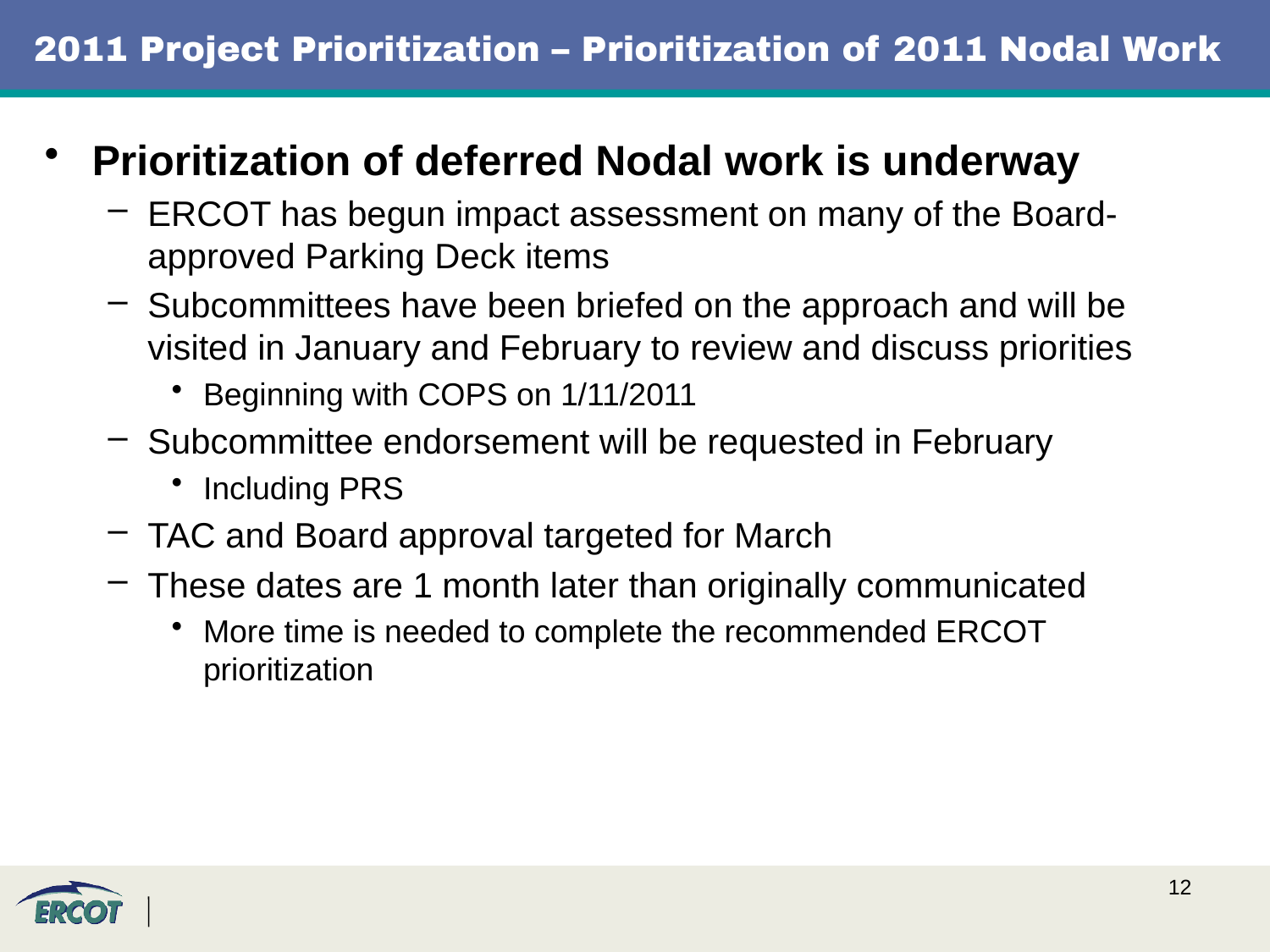

# 2011 Project Prioritization – Prioritization of 2011 Nodal Work
Prioritization of deferred Nodal work is underway
ERCOT has begun impact assessment on many of the Board-approved Parking Deck items
Subcommittees have been briefed on the approach and will be visited in January and February to review and discuss priorities
Beginning with COPS on 1/11/2011
Subcommittee endorsement will be requested in February
Including PRS
TAC and Board approval targeted for March
These dates are 1 month later than originally communicated
More time is needed to complete the recommended ERCOT prioritization